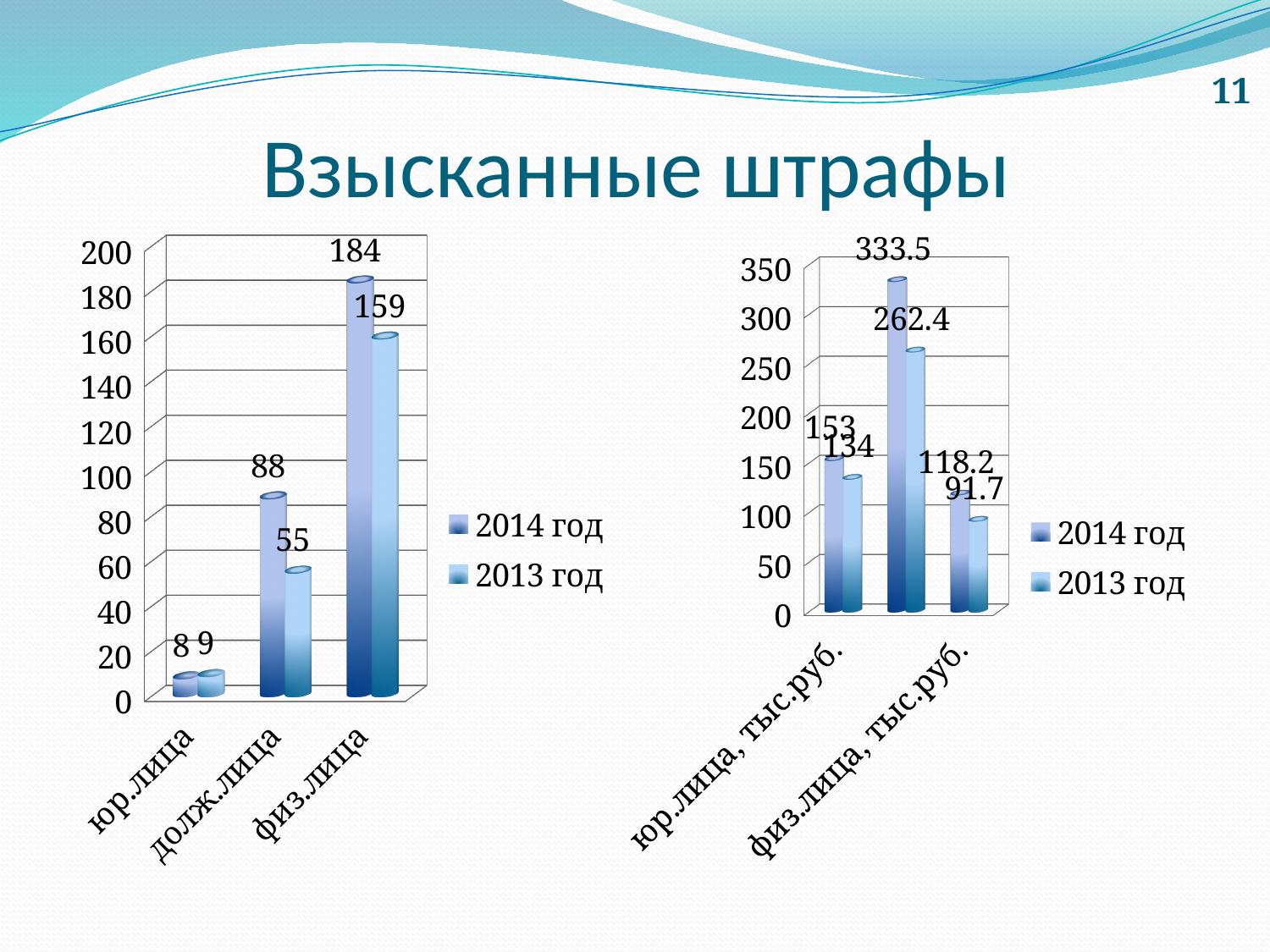

11
# Взысканные штрафы

[unsupported chart]

[unsupported chart]